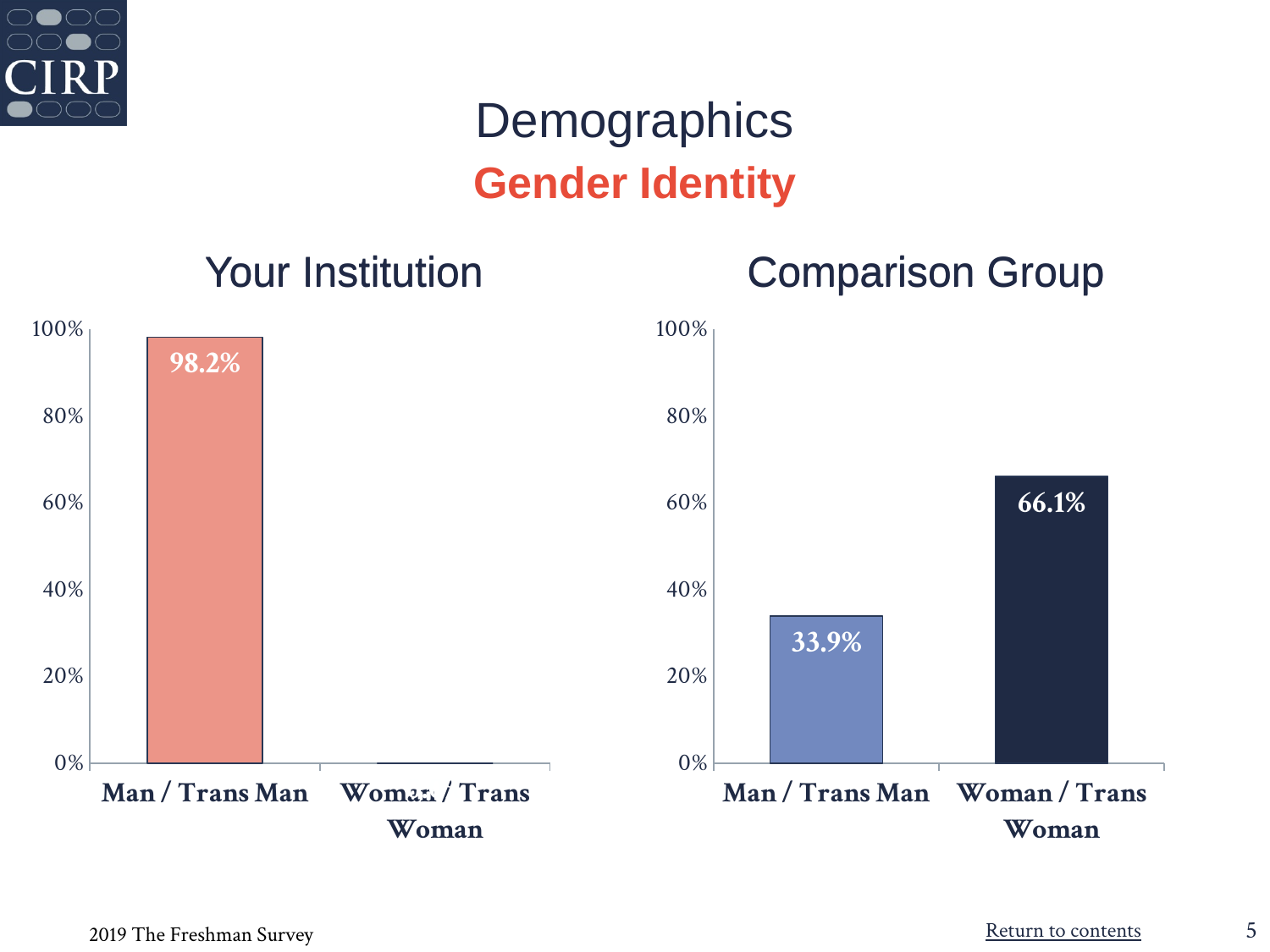

# Demographics
Gender Identity
Your Institution
Comparison Group
Your Institution
Comparison Group

### Chart

| Category | Institution |
|---|---|
| Man / Trans Man | 0.982 |
| Woman / Trans Woman | 0.0 |

### Chart

| Category | Institution |
|---|---|
| Man / Trans Man | 0.339 |
| Woman / Trans Woman | 0.661 |
2019 The Freshman Survey
Return to contents
5